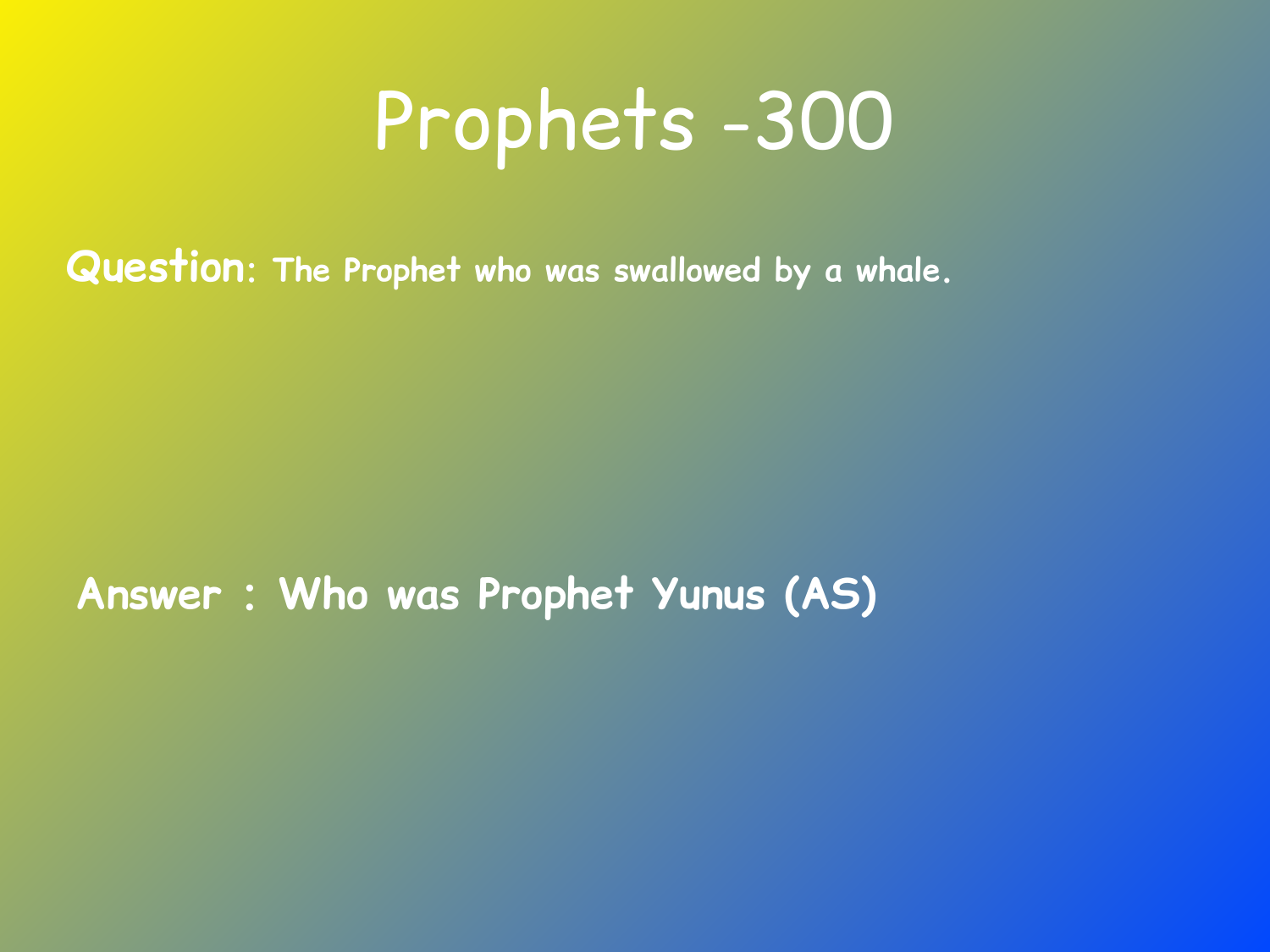

# Prophets -300
Question: The Prophet who was swallowed by a whale.

Answer : Who was Prophet Yunus (AS)